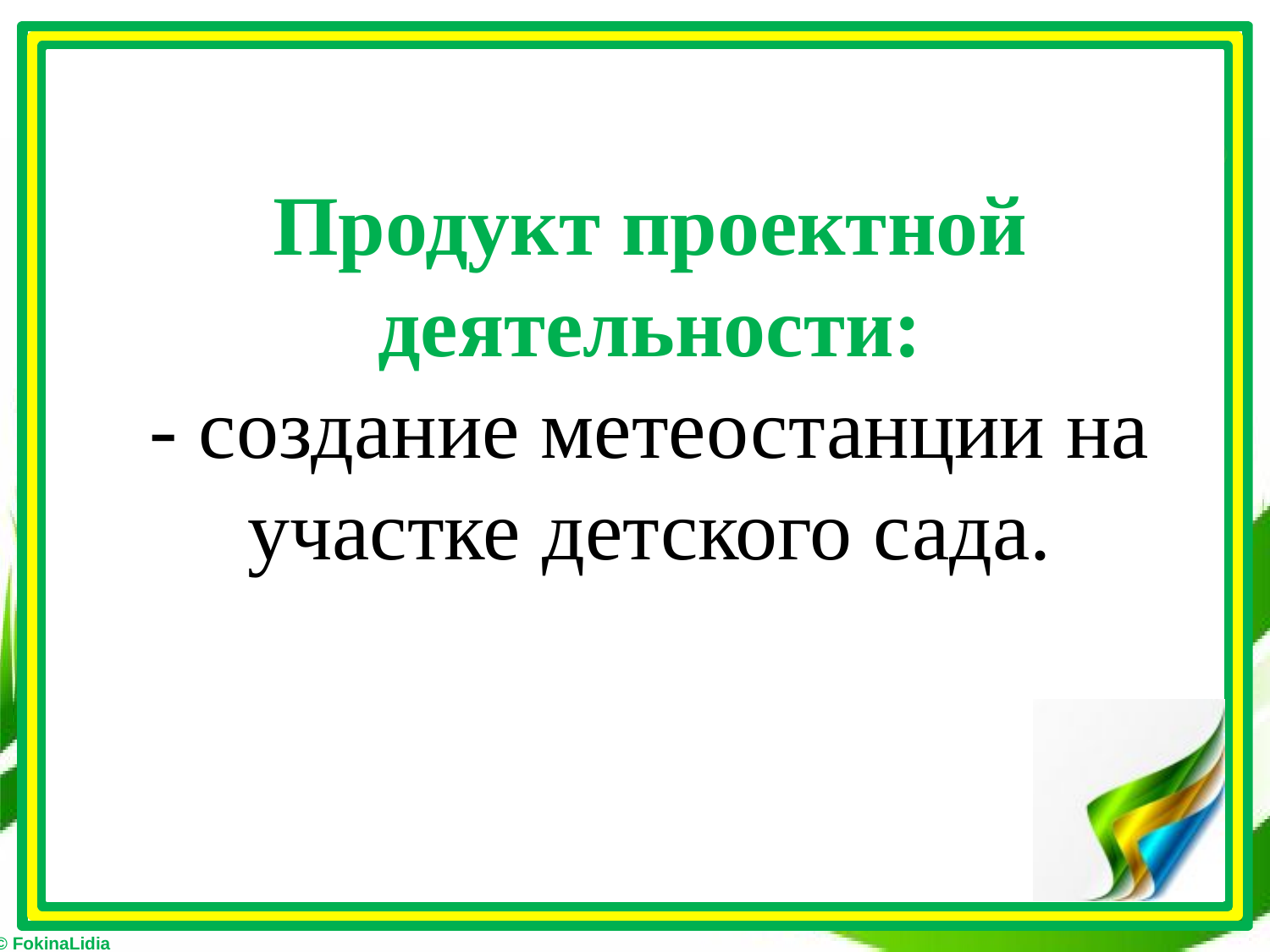

Продукт проектной деятельности:
- создание метеостанции на участке детского сада.